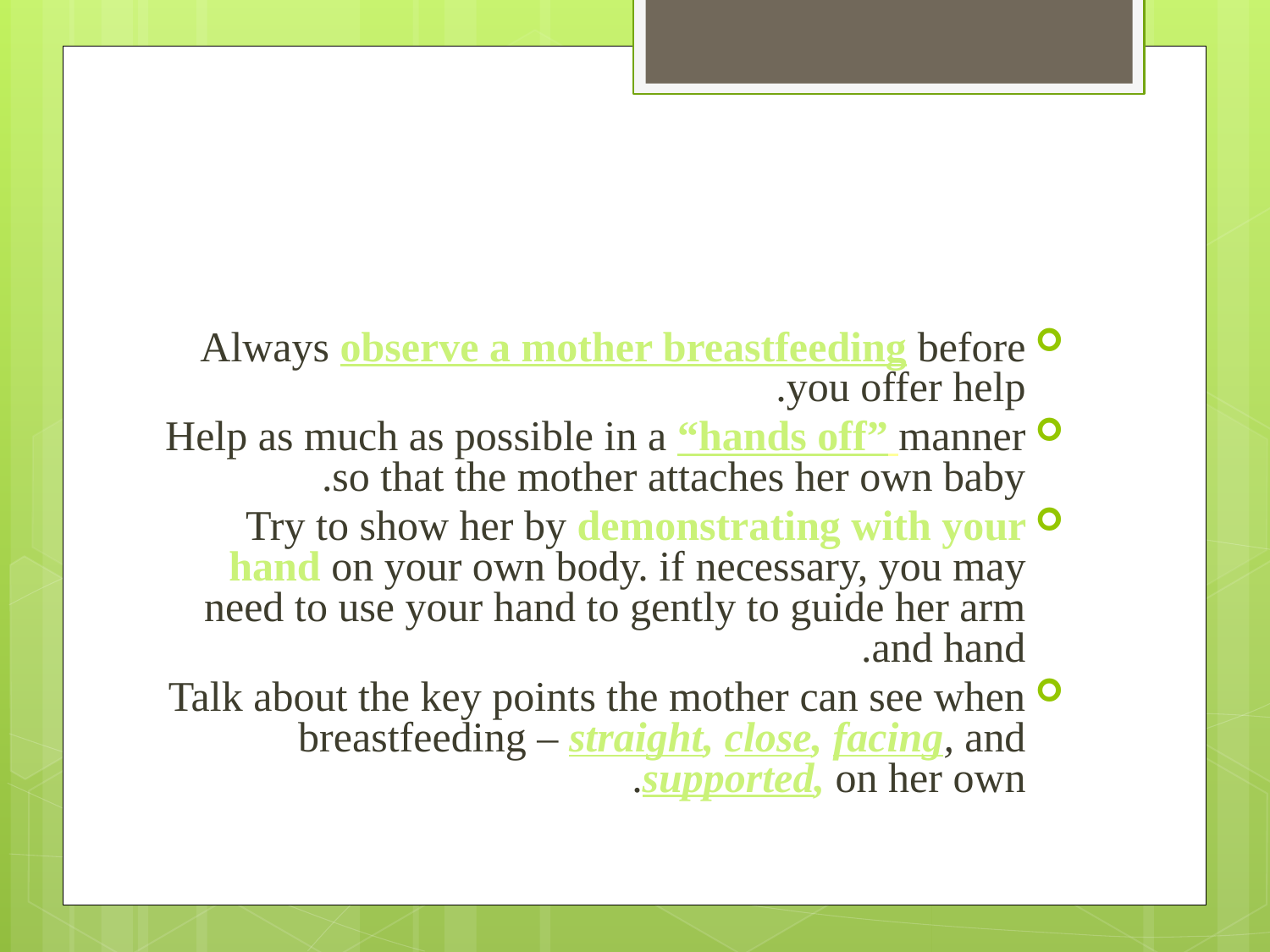

#
Always observe a mother breastfeeding before you offer help.
Help as much as possible in a “hands off” manner so that the mother attaches her own baby.
Try to show her by demonstrating with your hand on your own body. if necessary, you may need to use your hand to gently to guide her arm and hand.
Talk about the key points the mother can see when breastfeeding – straight, close, facing, and supported, on her own.